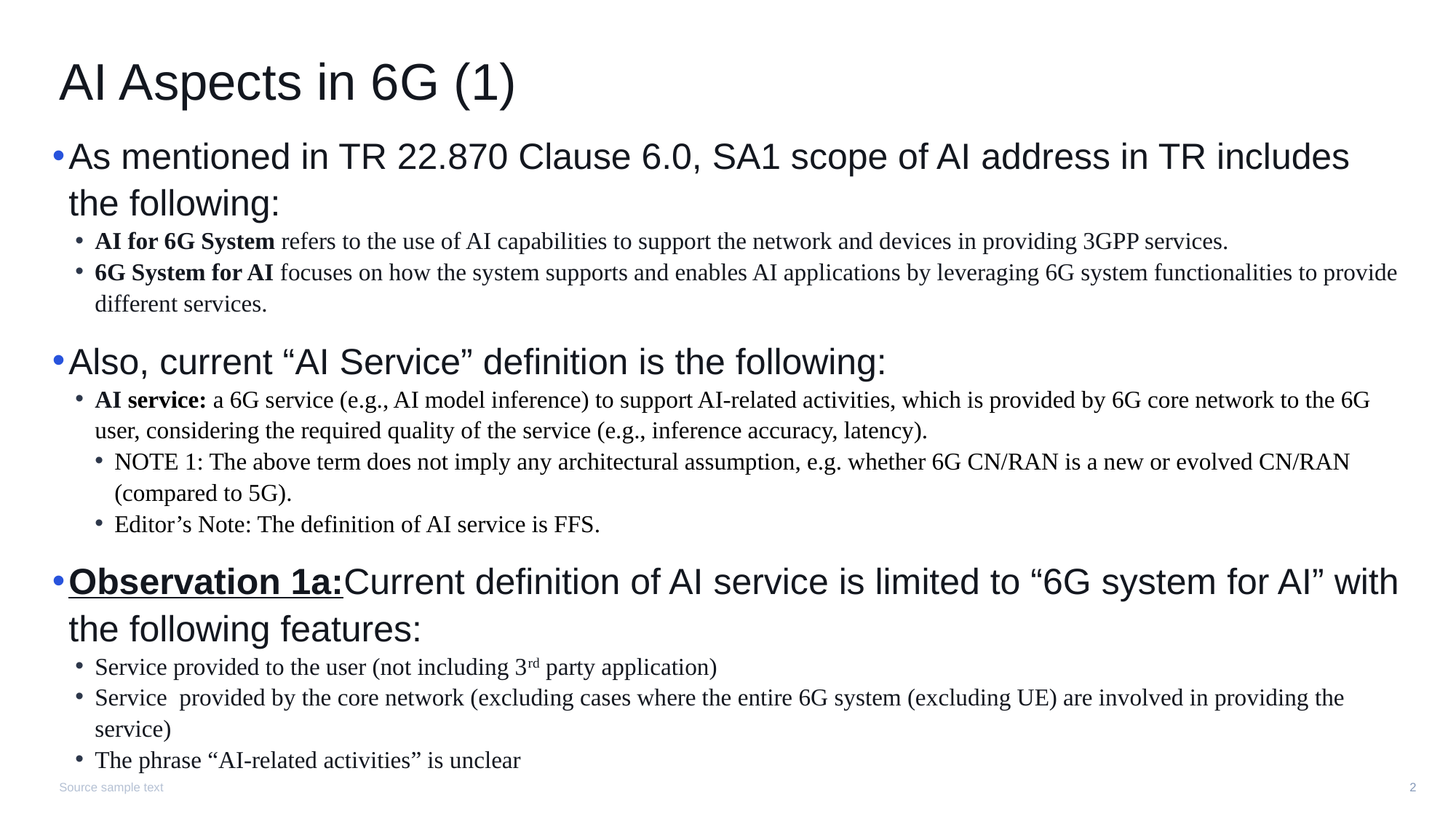

# AI Aspects in 6G (1)
As mentioned in TR 22.870 Clause 6.0, SA1 scope of AI address in TR includes the following:
AI for 6G System refers to the use of AI capabilities to support the network and devices in providing 3GPP services.
6G System for AI focuses on how the system supports and enables AI applications by leveraging 6G system functionalities to provide different services.
Also, current “AI Service” definition is the following:
AI service: a 6G service (e.g., AI model inference) to support AI-related activities, which is provided by 6G core network to the 6G user, considering the required quality of the service (e.g., inference accuracy, latency).
NOTE 1: The above term does not imply any architectural assumption, e.g. whether 6G CN/RAN is a new or evolved CN/RAN (compared to 5G).
Editor’s Note: The definition of AI service is FFS.
Observation 1a:Current definition of AI service is limited to “6G system for AI” with the following features:
Service provided to the user (not including 3rd party application)
Service  provided by the core network (excluding cases where the entire 6G system (excluding UE) are involved in providing the service)
The phrase “AI-related activities” is unclear

Source sample text